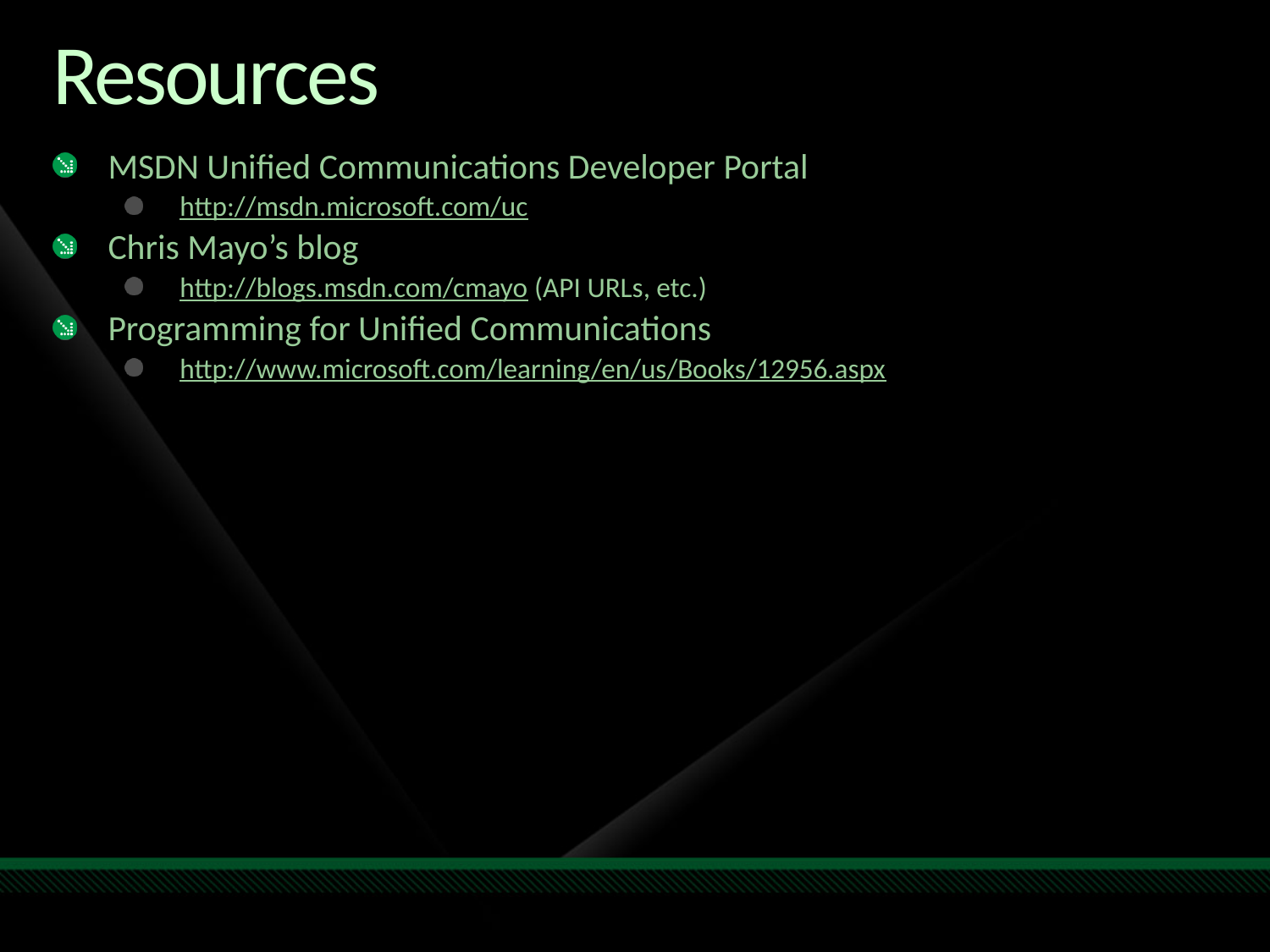

# Resources
MSDN Unified Communications Developer Portal
http://msdn.microsoft.com/uc
Chris Mayo’s blog
http://blogs.msdn.com/cmayo (API URLs, etc.)
Programming for Unified Communications
http://www.microsoft.com/learning/en/us/Books/12956.aspx